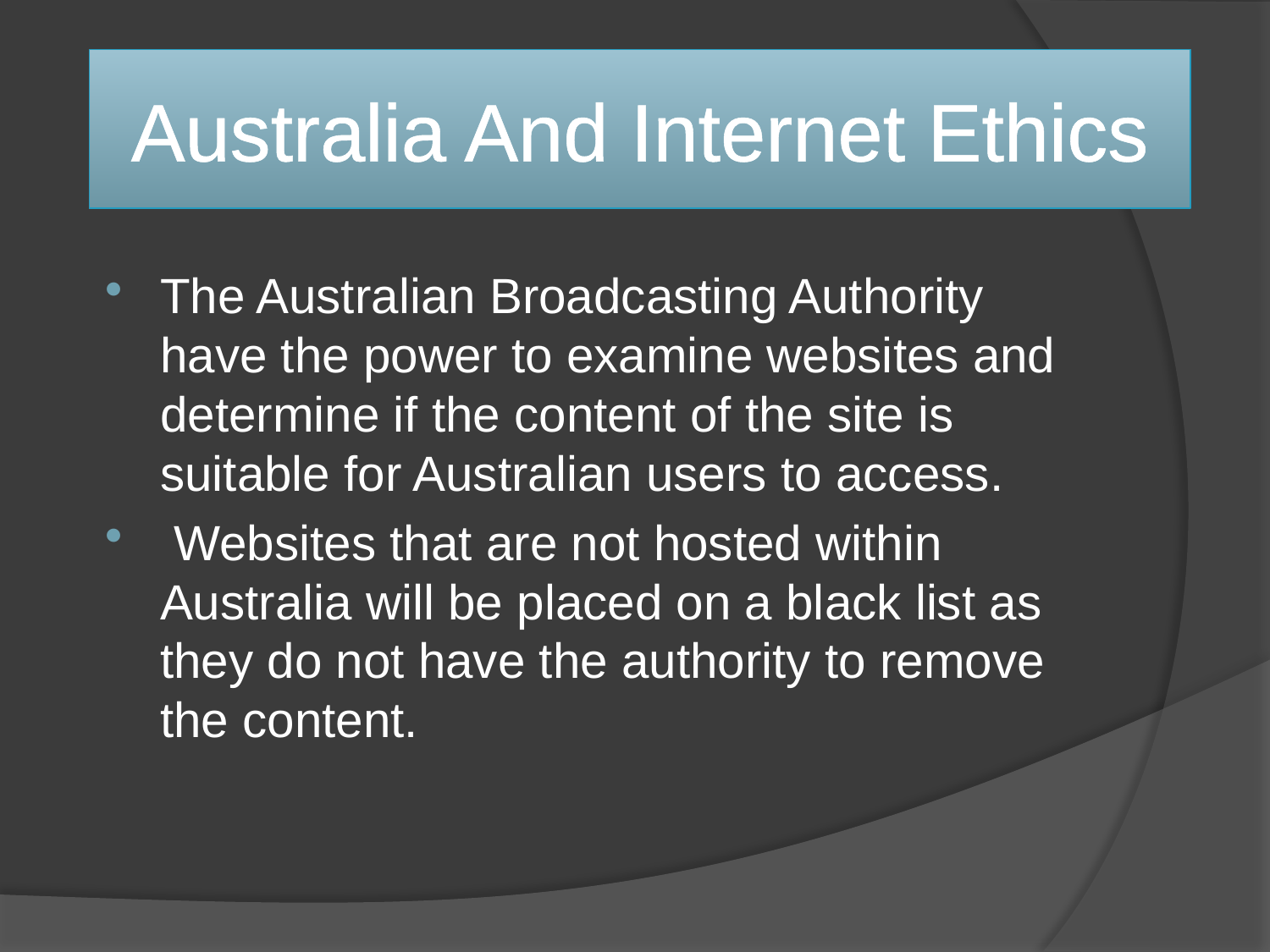

# Australia And Internet Ethics
The Australian Broadcasting Authority   have the power to examine websites and determine if the content of the site is suitable for Australian users to access.
 Websites that are not hosted within Australia will be placed on a black list as they do not have the authority to remove the content.